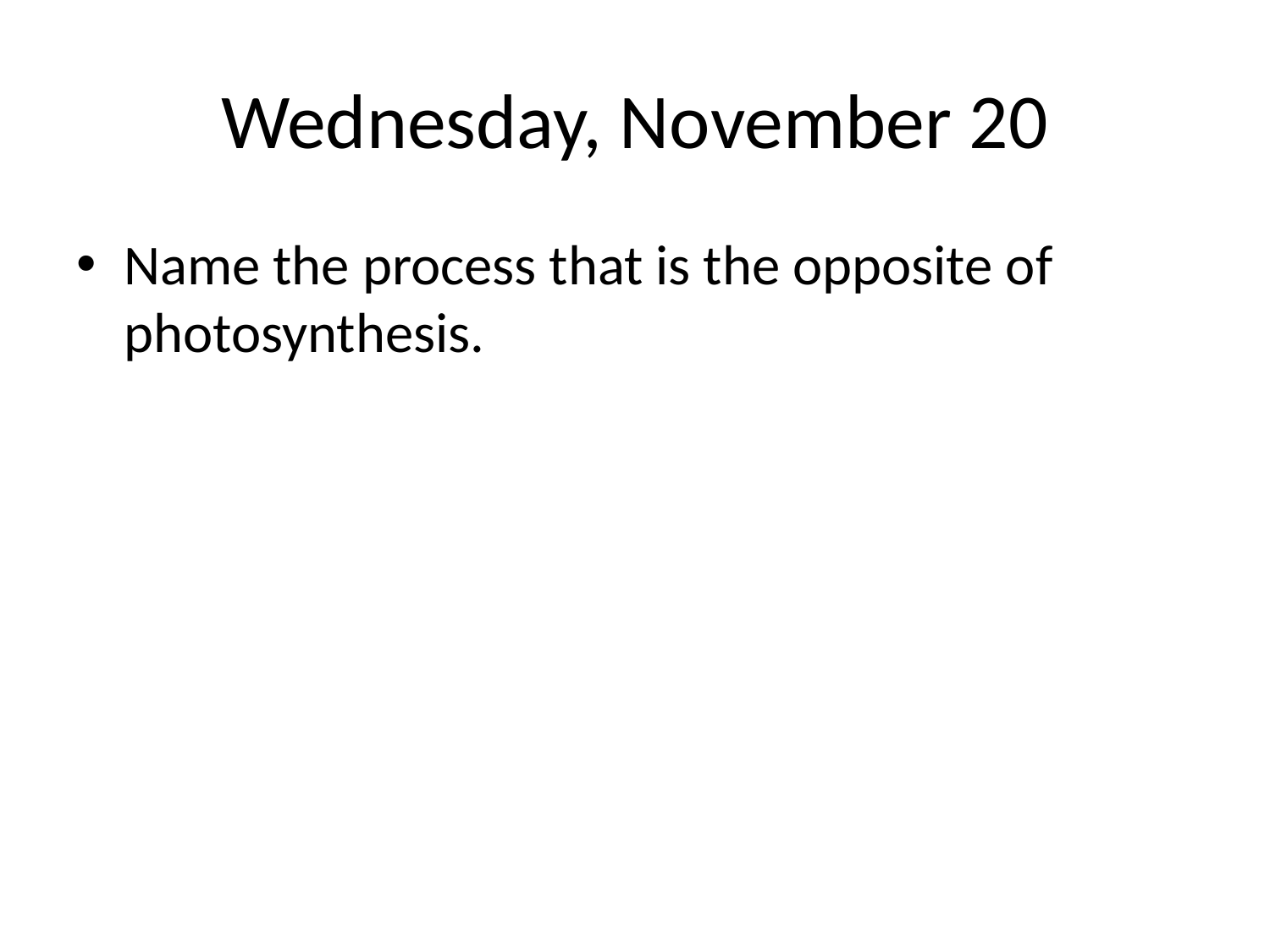

# Wednesday, November 20
Name the process that is the opposite of photosynthesis.